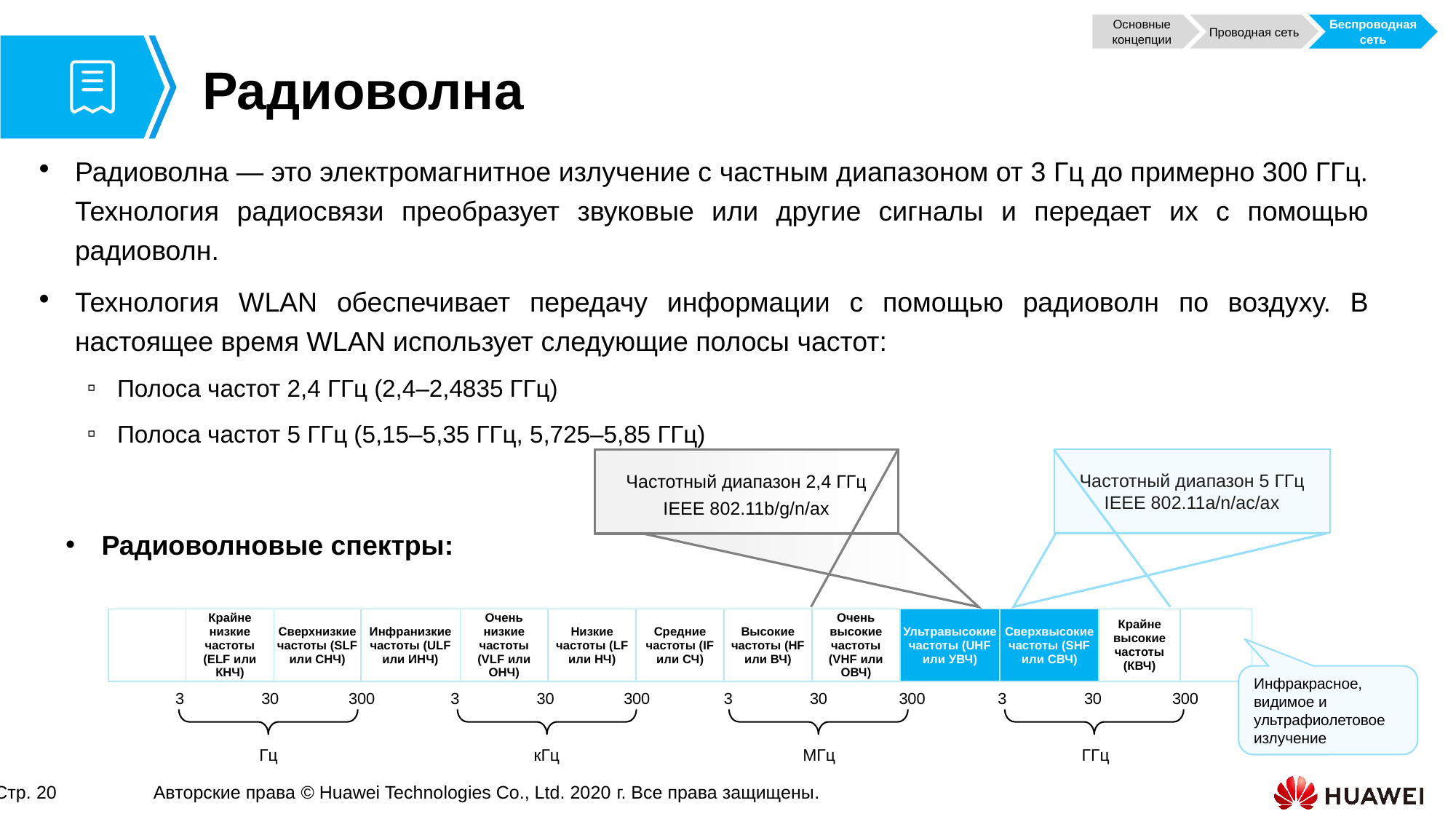

Основные концепции
Проводная сеть
Беспроводная сеть
# Радиоволна
Радиоволна — это электромагнитное излучение с частным диапазоном от 3 Гц до примерно 300 ГГц. Технология радиосвязи преобразует звуковые или другие сигналы и передает их с помощью радиоволн.
Технология WLAN обеспечивает передачу информации с помощью радиоволн по воздуху. В настоящее время WLAN использует следующие полосы частот:
Полоса частот 2,4 ГГц (2,4–2,4835 ГГц)
Полоса частот 5 ГГц (5,15–5,35 ГГц, 5,725–5,85 ГГц)
Частотный диапазон 5 ГГц
IEEE 802.11a/n/ac/ax
Частотный диапазон 2,4 ГГц
IEEE 802.11b/g/n/ax
Радиоволновые спектры:

|  | Крайне низкие частоты (ELF или КНЧ) | Сверхнизкие частоты (SLF или СНЧ) | Инфранизкие частоты (ULF или ИНЧ) | Очень низкие частоты (VLF или ОНЧ) | Низкие частоты (LF или НЧ) | Средние частоты (IF или СЧ) | Высокие частоты (HF или ВЧ) | Очень высокие частоты (VHF или ОВЧ) | Ультравысокие частоты (UHF или УВЧ) | Сверхвысокие частоты (SHF или СВЧ) | Крайне высокие частоты (КВЧ) |  |
| --- | --- | --- | --- | --- | --- | --- | --- | --- | --- | --- | --- | --- |

3
30
300
3
30
300
3
30
300
3
30
300
Гц
кГц
МГц
ГГц
Инфракрасное, видимое и ультрафиолетовое излучение